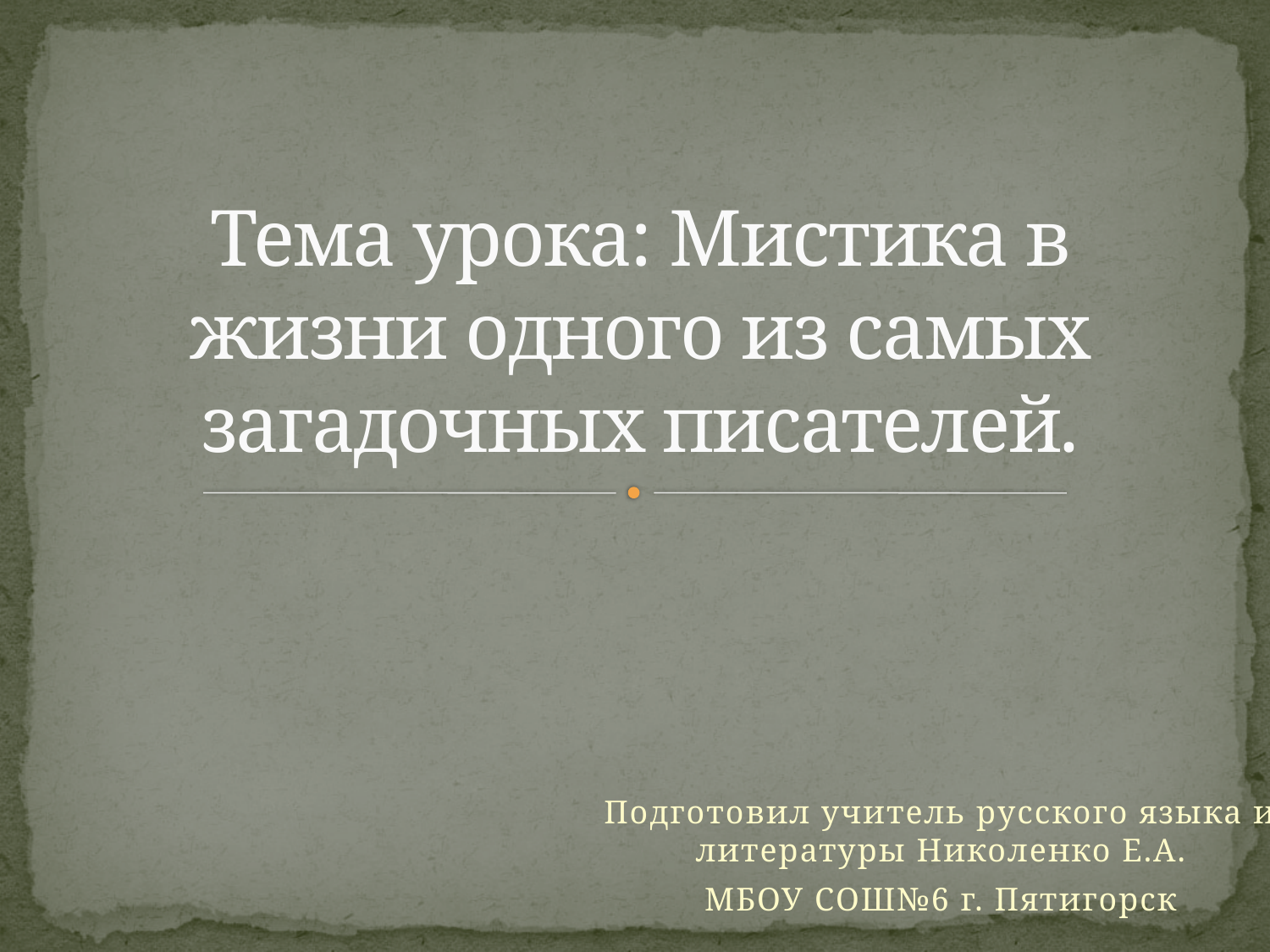

# Тема урока: Мистика в жизни одного из самых загадочных писателей.
Подготовил учитель русского языка и литературы Николенко Е.А.
МБОУ СОШ№6 г. Пятигорск